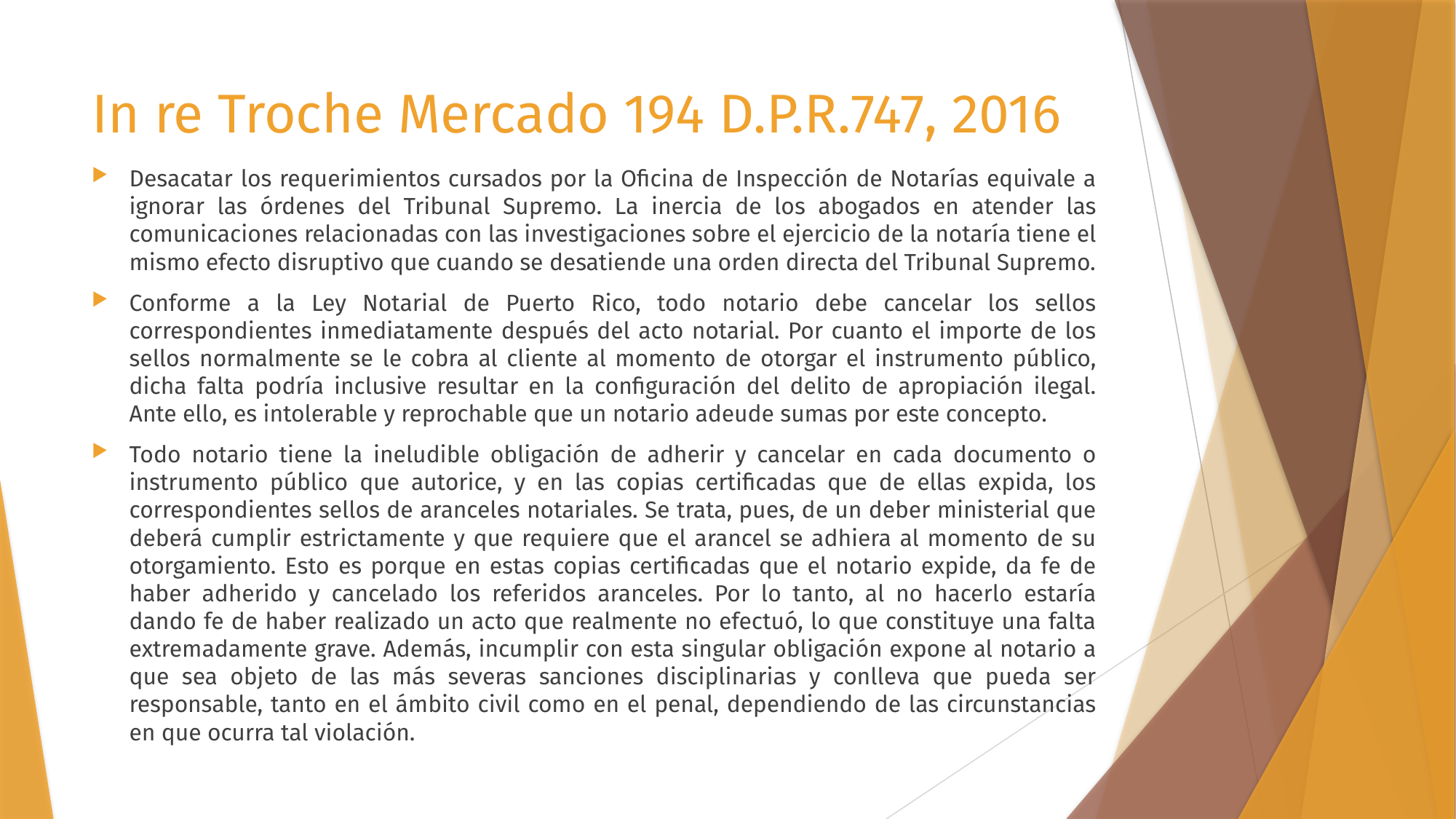

# In re Troche Mercado 194 D.P.R.747, 2016
Desacatar los requerimientos cursados por la Oficina de Inspección de Notarías equivale a ignorar las órdenes del Tribunal Supremo. La inercia de los abogados en atender las comunicaciones relacionadas con las investigaciones sobre el ejercicio de la notaría tiene el mismo efecto disruptivo que cuando se desatiende una orden directa del Tribunal Supremo.
Conforme a la Ley Notarial de Puerto Rico, todo notario debe cancelar los sellos correspondientes inmediatamente después del acto notarial. Por cuanto el importe de los sellos normalmente se le cobra al cliente al momento de otorgar el instrumento público, dicha falta podría inclusive resultar en la configuración del delito de apropiación ilegal. Ante ello, es intolerable y reprochable que un notario adeude sumas por este concepto.
Todo notario tiene la ineludible obligación de adherir y cancelar en cada documento o instrumento público que autorice, y en las copias certificadas que de ellas expida, los correspondientes sellos de aranceles notariales. Se trata, pues, de un deber ministerial que deberá cumplir estrictamente y que requiere que el arancel se adhiera al momento de su otorgamiento. Esto es porque en estas copias certificadas que el notario expide, da fe de haber adherido y cancelado los referidos aranceles. Por lo tanto, al no hacerlo estaría dando fe de haber realizado un acto que realmente no efectuó, lo que constituye una falta extremadamente grave. Además, incumplir con esta singular obligación expone al notario a que sea objeto de las más severas sanciones disciplinarias y conlleva que pueda ser responsable, tanto en el ámbito civil como en el penal, dependiendo de las circunstancias en que ocurra tal violación.